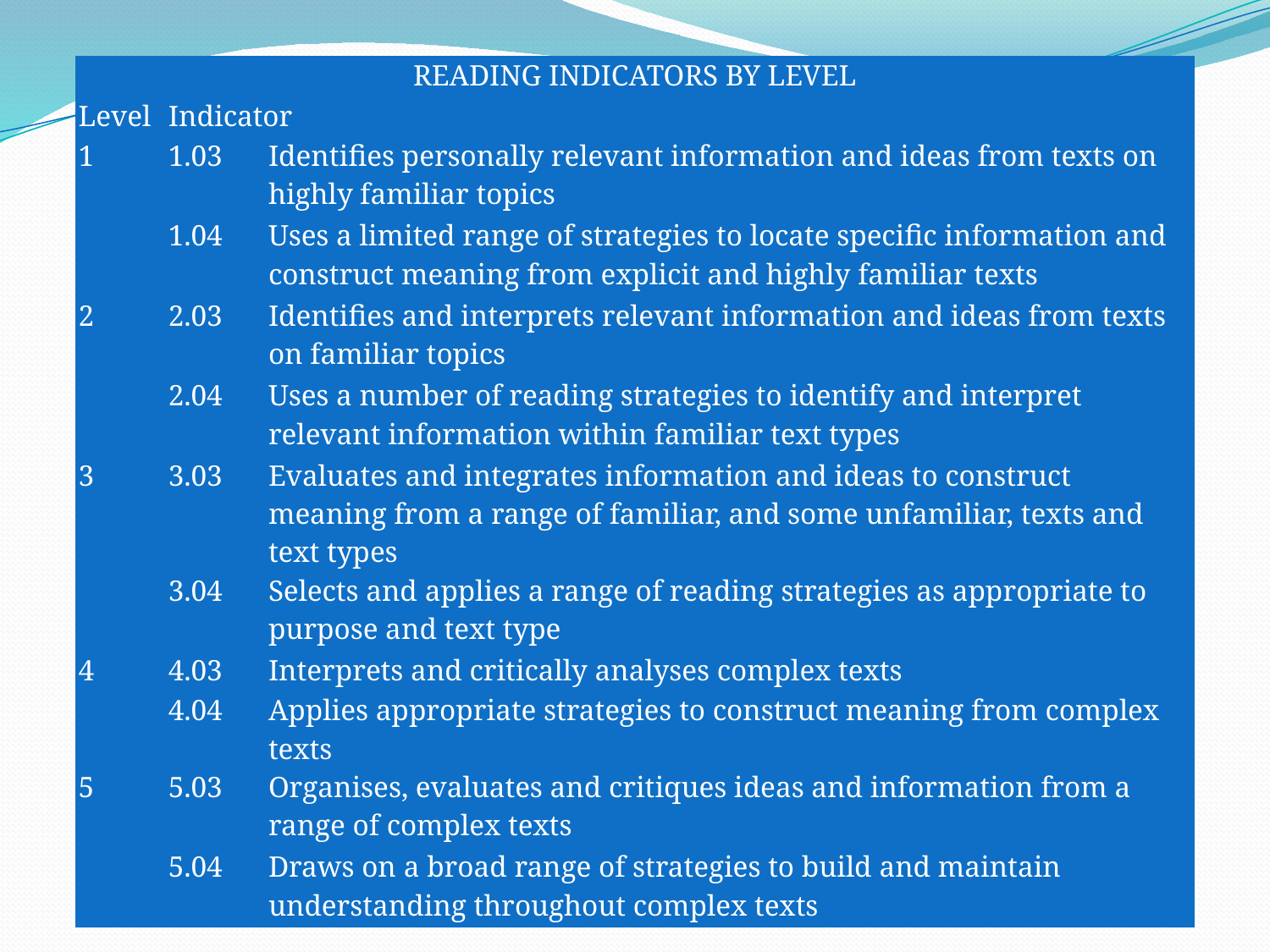

| READING INDICATORS BY LEVEL |  |  |
| --- | --- | --- |
| Level | Indicator |  |
| 1 | 1.03 | Identifies personally relevant information and ideas from texts on highly familiar topics |
|  | 1.04 | Uses a limited range of strategies to locate specific information and construct meaning from explicit and highly familiar texts |
| 2 | 2.03 | Identifies and interprets relevant information and ideas from texts on familiar topics |
|  | 2.04 | Uses a number of reading strategies to identify and interpret relevant information within familiar text types |
| 3 | 3.03 | Evaluates and integrates information and ideas to construct meaning from a range of familiar, and some unfamiliar, texts and text types |
|  | 3.04 | Selects and applies a range of reading strategies as appropriate to purpose and text type |
| 4 | 4.03 | Interprets and critically analyses complex texts |
|  | 4.04 | Applies appropriate strategies to construct meaning from complex texts |
| 5 | 5.03 | Organises, evaluates and critiques ideas and information from a range of complex texts |
|  | 5.04 | Draws on a broad range of strategies to build and maintain understanding throughout complex texts |